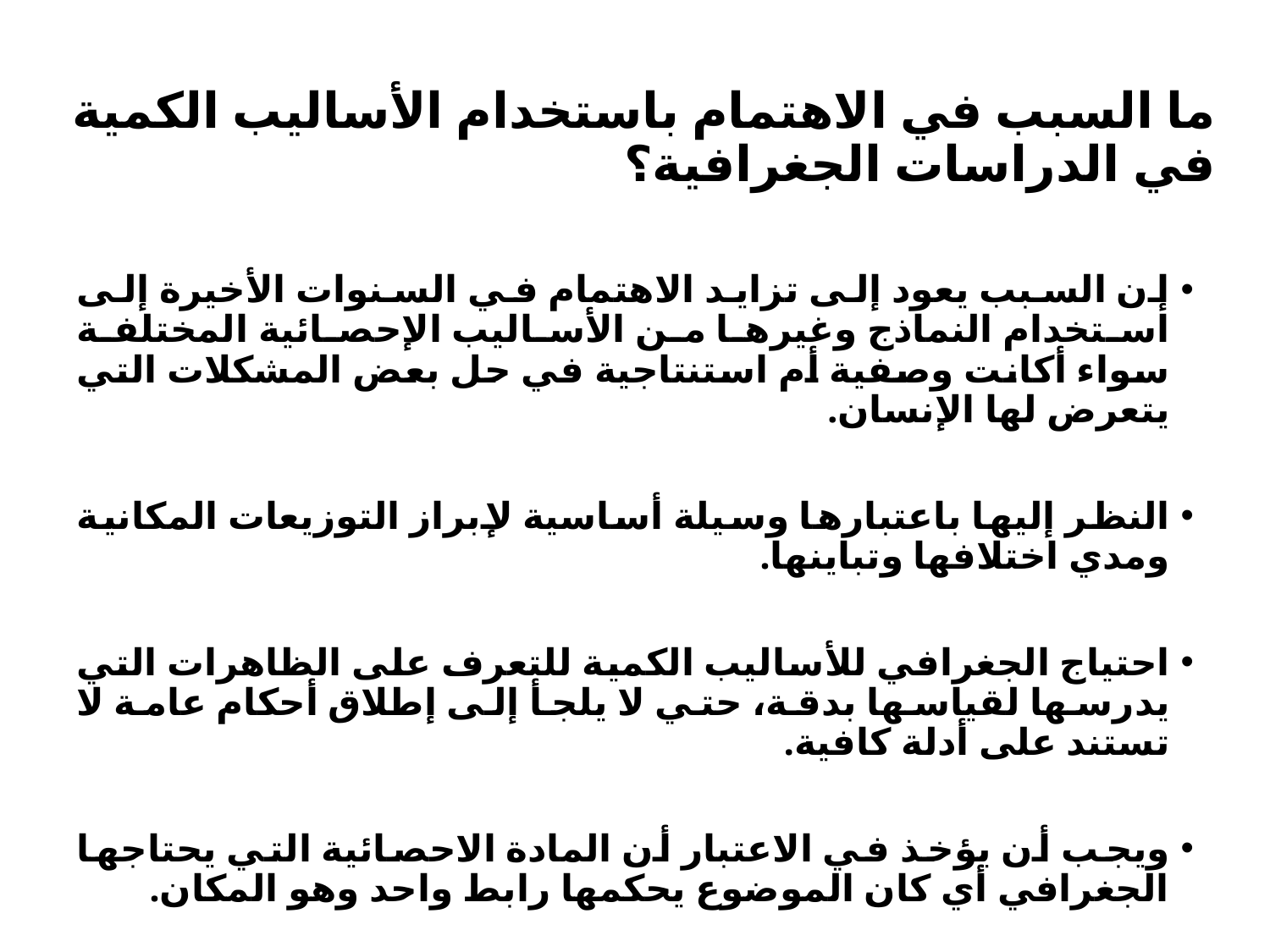

# ما السبب في الاهتمام باستخدام الأساليب الكمية في الدراسات الجغرافية؟
إن السبب يعود إلى تزايد الاهتمام في السنوات الأخيرة إلى استخدام النماذج وغيرها من الأساليب الإحصائية المختلفة سواء أكانت وصفية أم استنتاجية في حل بعض المشكلات التي يتعرض لها الإنسان.

النظر إليها باعتبارها وسيلة أساسية لإبراز التوزيعات المكانية ومدي اختلافها وتباينها.

احتياج الجغرافي للأساليب الكمية للتعرف على الظاهرات التي يدرسها لقياسها بدقة، حتي لا يلجأ إلى إطلاق أحكام عامة لا تستند على أدلة كافية.

ويجب أن يؤخذ في الاعتبار أن المادة الاحصائية التي يحتاجها الجغرافي أي كان الموضوع يحكمها رابط واحد وهو المكان.